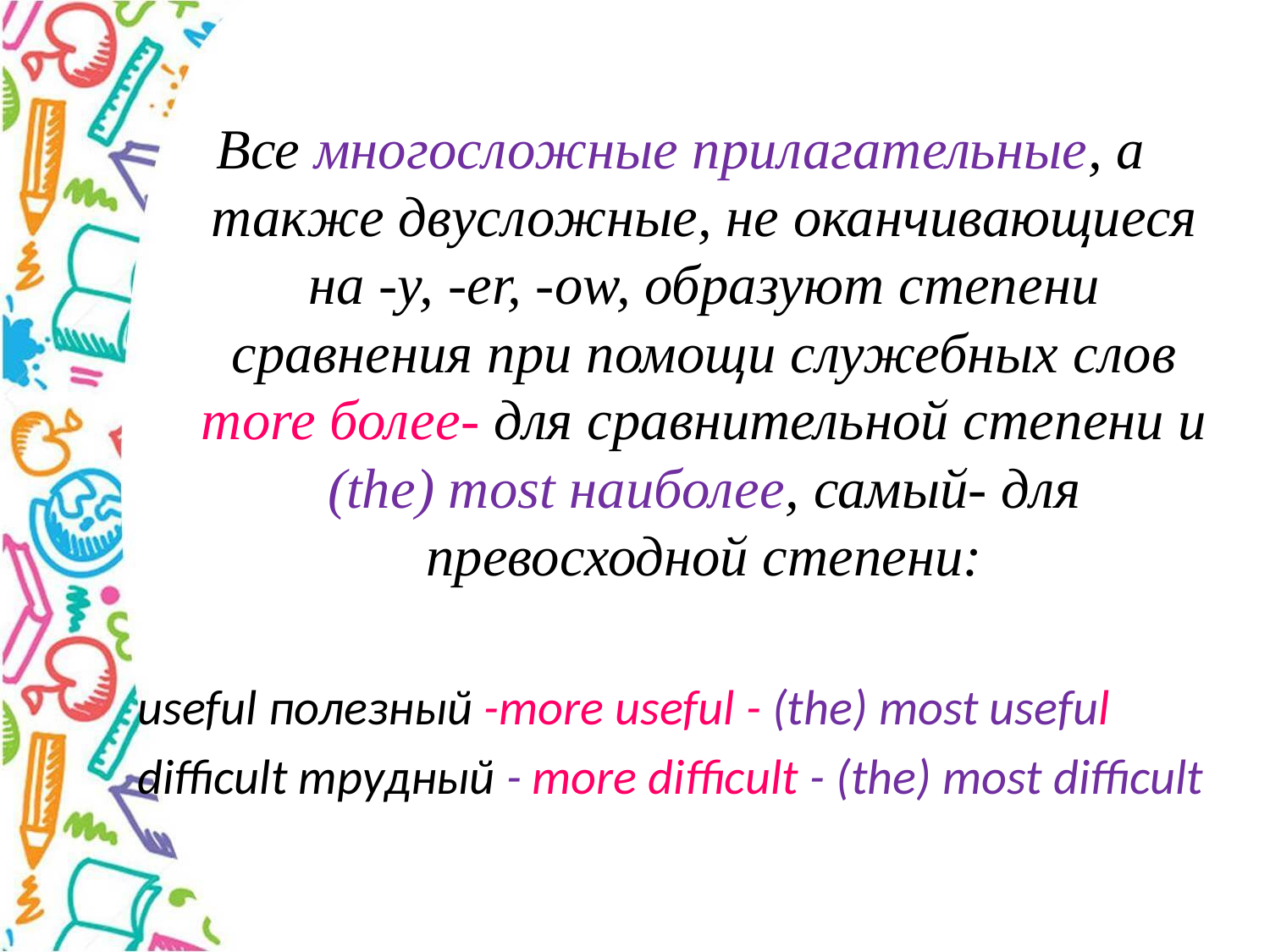

Все многосложные прилагательные, а также двусложные, не оканчивающиеся на -у, -er, -ow, образуют степени сравнения при помощи служебных слов more более- для сравнительной степени и (the) most наиболее, самый- для превосходной степени:

useful полезный -more useful - (the) most useful
difficult трудный - more difficult - (the) most difficult